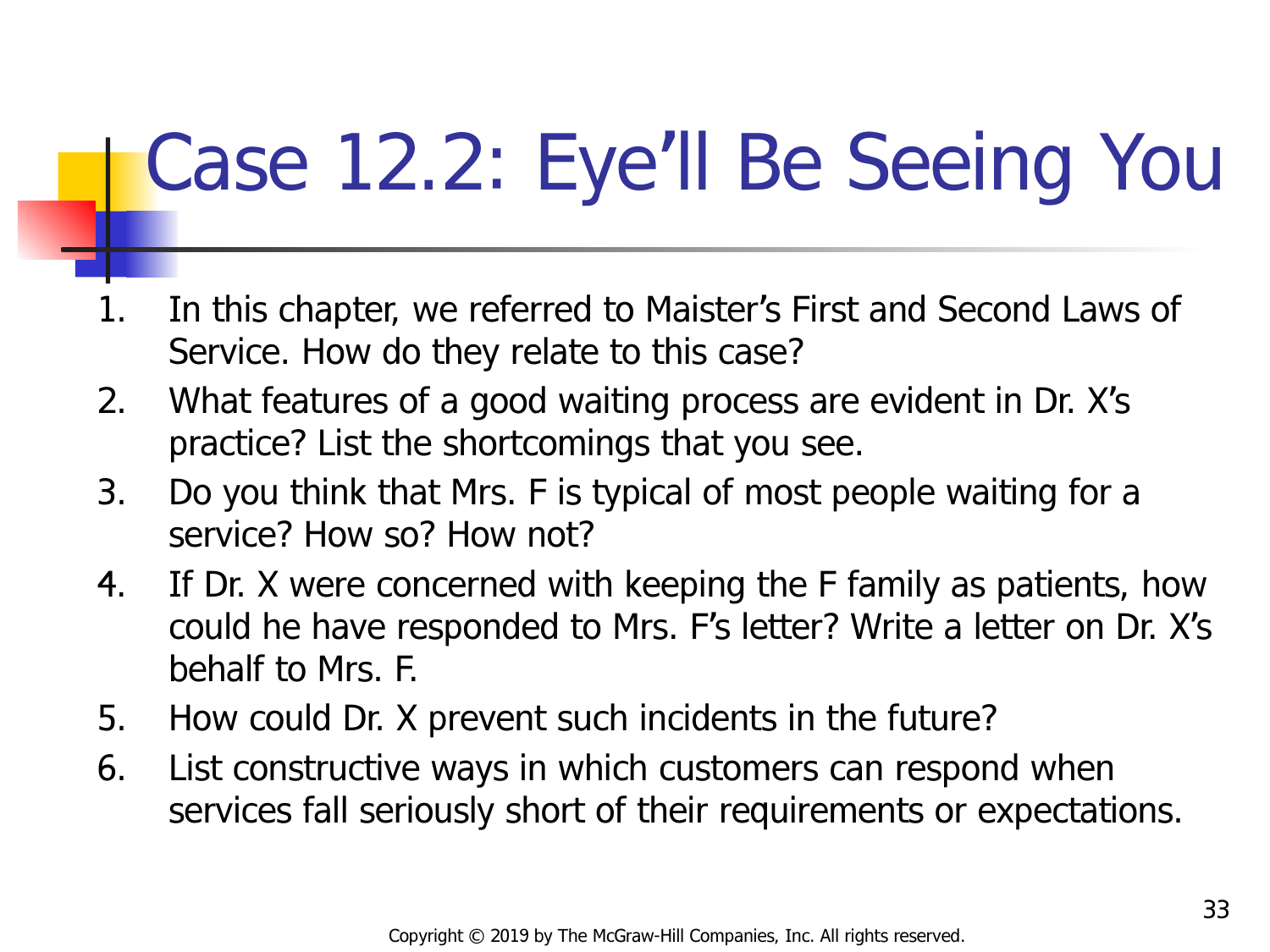

# Case 12.2: Eye’ll Be Seeing You
In this chapter, we referred to Maister’s First and Second Laws of Service. How do they relate to this case?
What features of a good waiting process are evident in Dr. X’s practice? List the shortcomings that you see.
Do you think that Mrs. F is typical of most people waiting for a service? How so? How not?
If Dr. X were concerned with keeping the F family as patients, how could he have responded to Mrs. F’s letter? Write a letter on Dr. X’s behalf to Mrs. F.
How could Dr. X prevent such incidents in the future?
List constructive ways in which customers can respond when services fall seriously short of their requirements or expectations.
33
Copyright © 2019 by The McGraw-Hill Companies, Inc. All rights reserved.